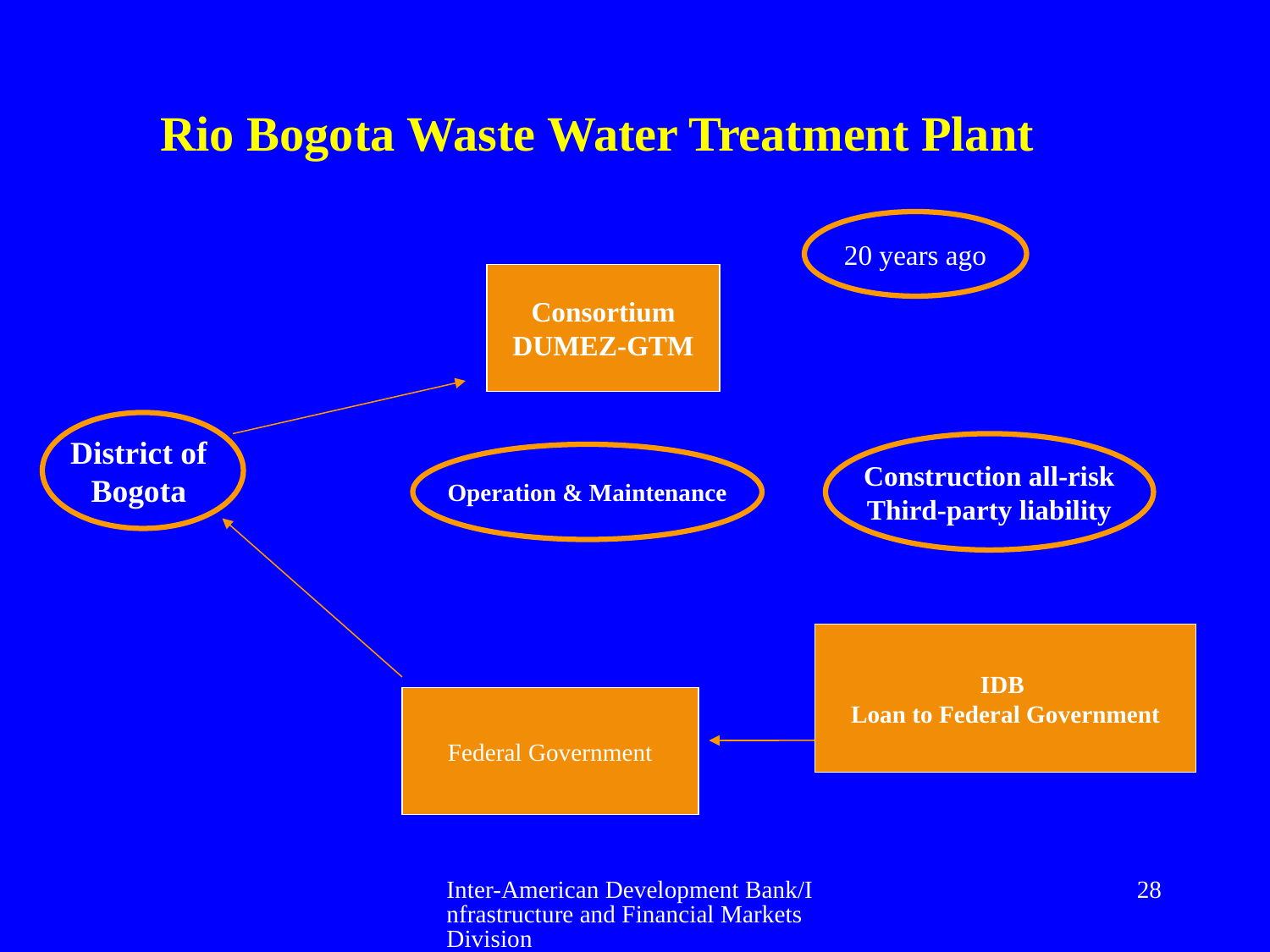

Rio Bogota Waste Water Treatment Plant
20 years ago
Consortium
DUMEZ-GTM

District of
Bogota
Construction all-risk
Third-party liability
Operation & Maintenance

IDB
Loan to Federal Government

Federal Government

Inter-American Development Bank/Infrastructure and Financial Markets Division
28